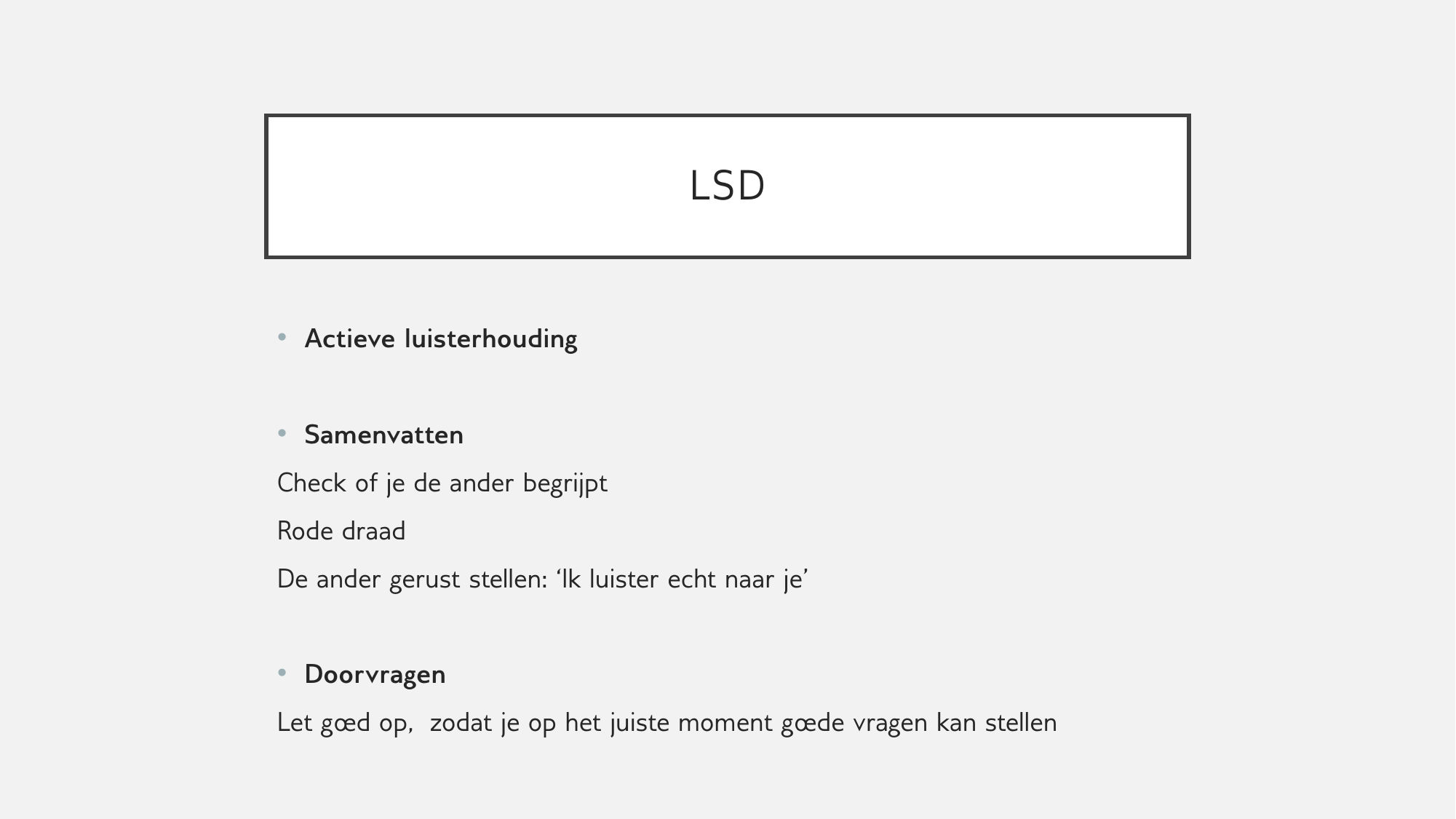

# LSD
Actieve luisterhouding

Samenvatten
Check of je de ander begrijpt
Rode draad
De ander gerust stellen: ‘Ik luister echt naar je’

Doorvragen
Let goed op,  zodat je op het juiste moment goede vragen kan stellen